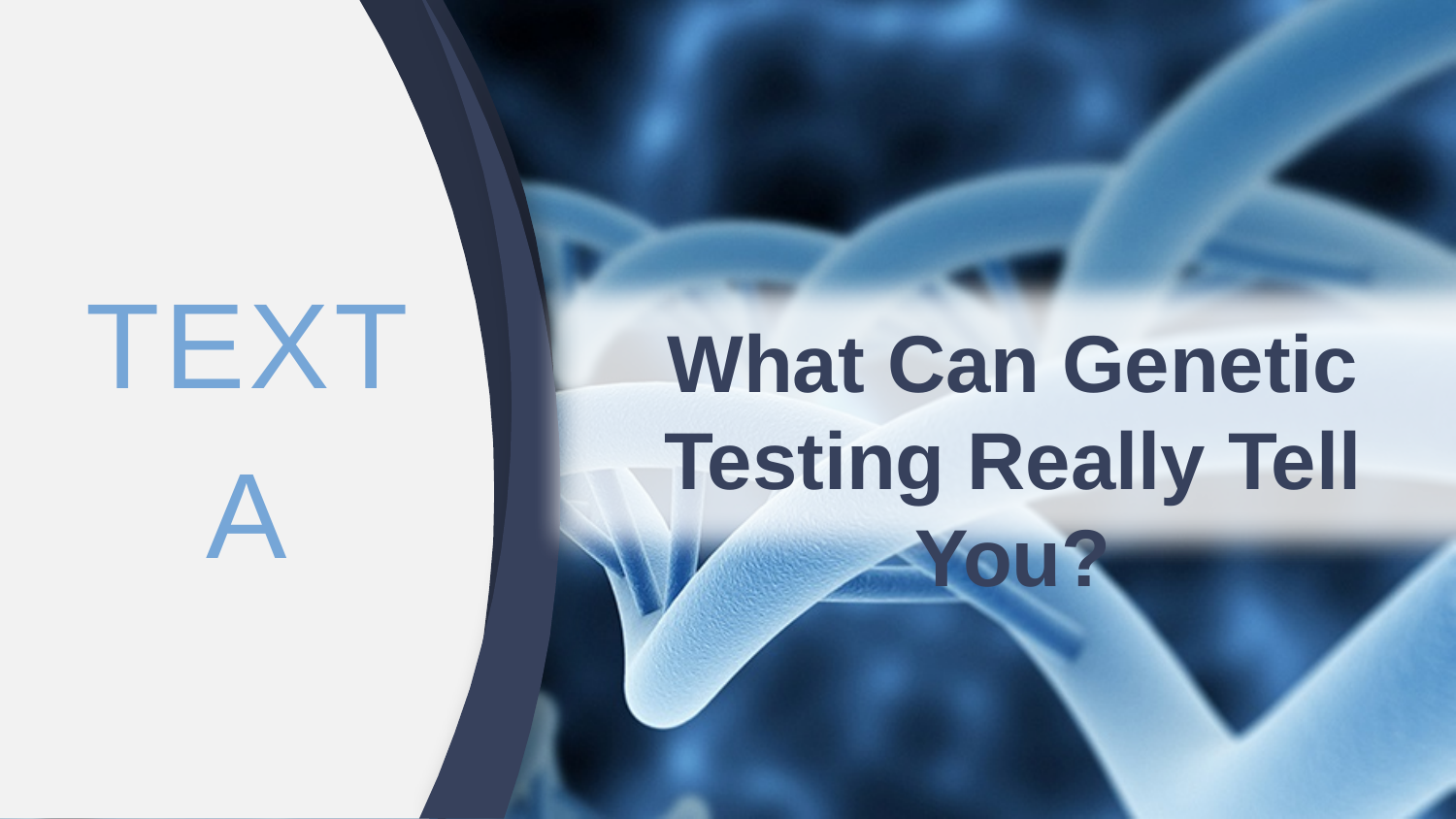

Text
A

What Can Genetic Testing Really Tell You?